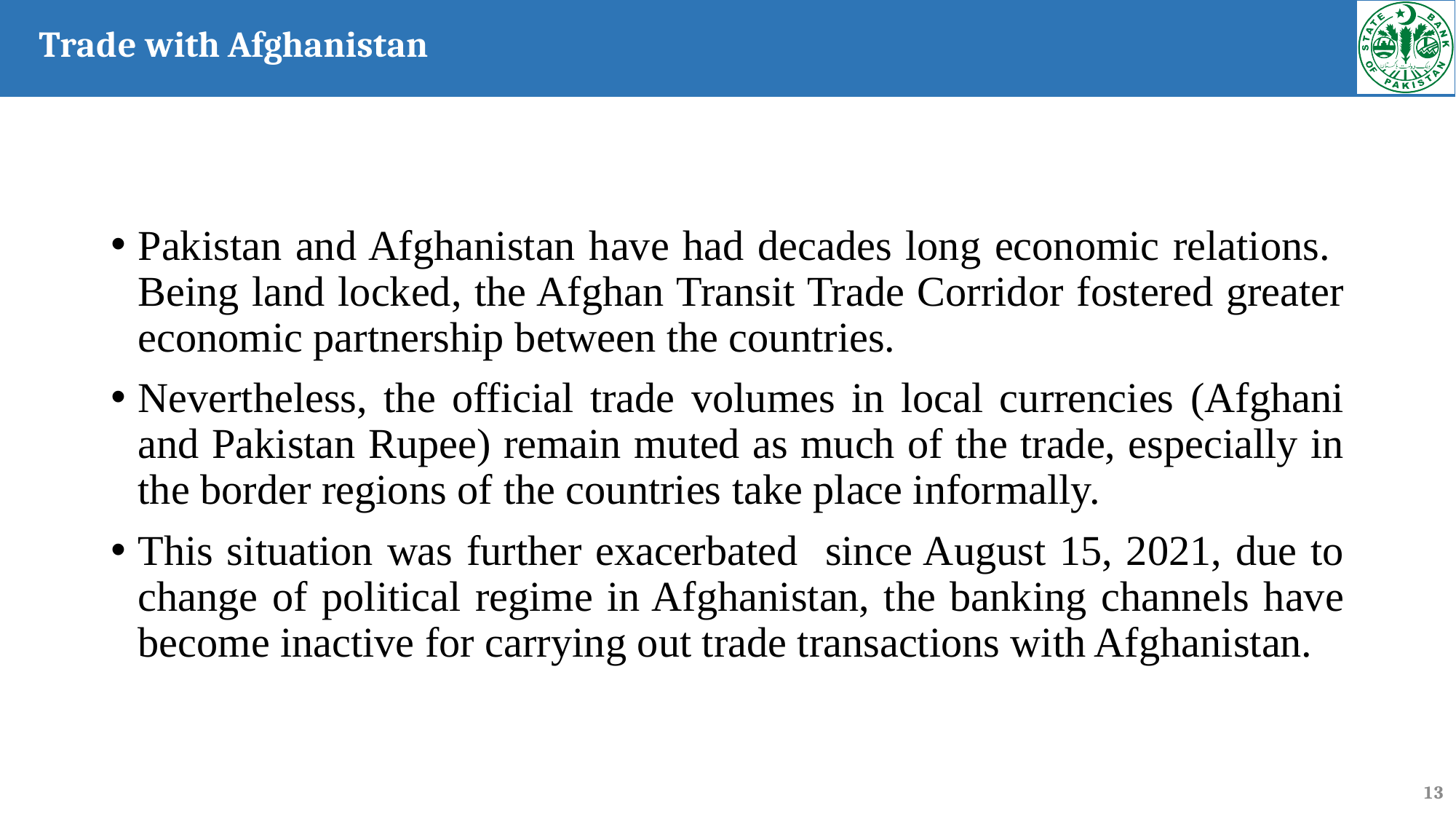

Trade with Afghanistan
Pakistan and Afghanistan have had decades long economic relations.  Being land locked, the Afghan Transit Trade Corridor fostered greater economic partnership between the countries.
Nevertheless, the official trade volumes in local currencies (Afghani and Pakistan Rupee) remain muted as much of the trade, especially in the border regions of the countries take place informally.
This situation was further exacerbated  since August 15, 2021, due to change of political regime in Afghanistan, the banking channels have become inactive for carrying out trade transactions with Afghanistan.
13